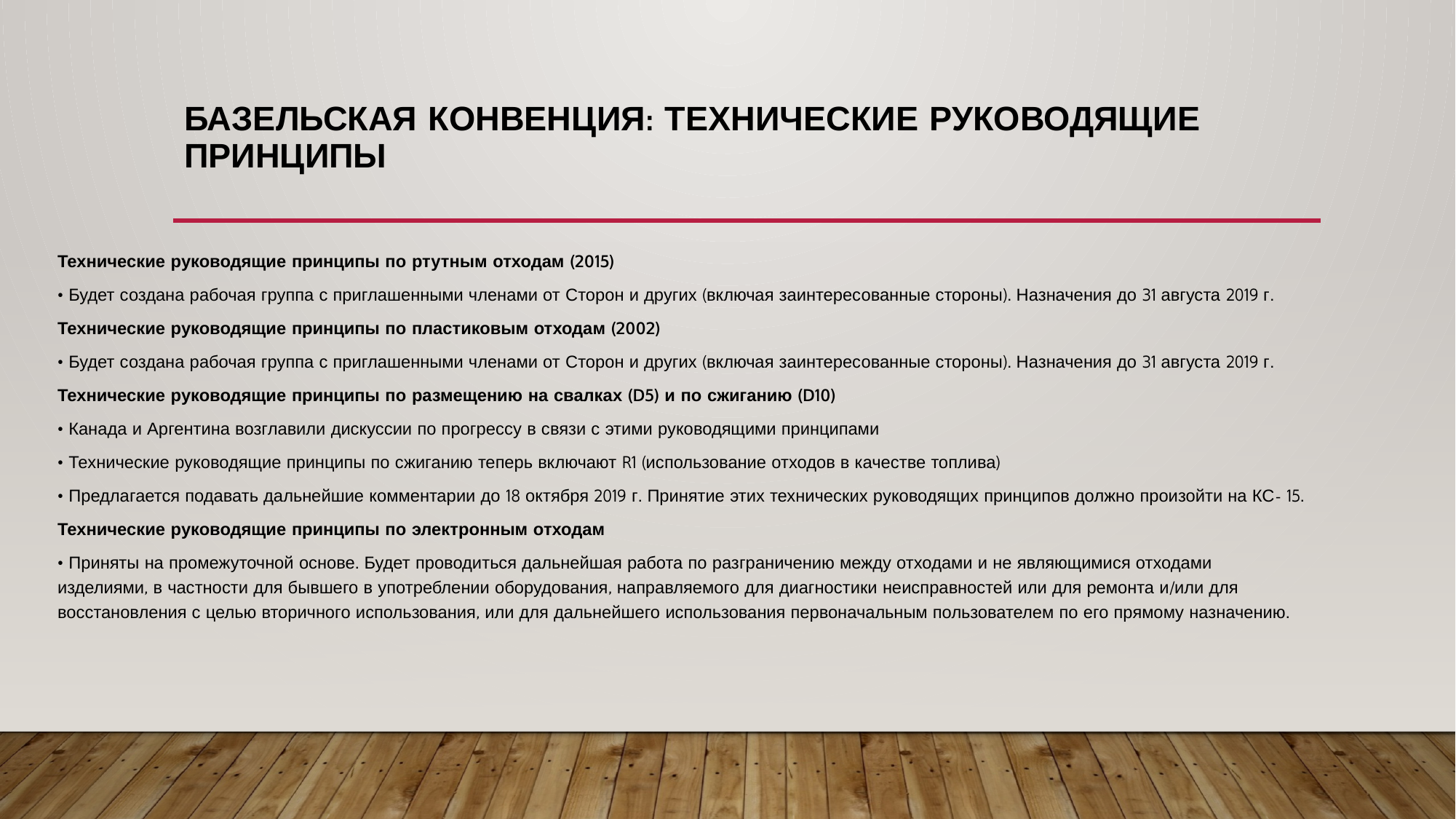

# Базельская конвенция: Технические руководящие принципы
Технические руководящие принципы по ртутным отходам (2015)
• Будет создана рабочая группа с приглашенными членами от Сторон и других (включая заинтересованные стороны). Назначения до 31 августа 2019 г.
Технические руководящие принципы по пластиковым отходам (2002)
• Будет создана рабочая группа с приглашенными членами от Сторон и других (включая заинтересованные стороны). Назначения до 31 августа 2019 г.
Технические руководящие принципы по размещению на свалках (D5) и по сжиганию (D10)
• Канада и Аргентина возглавили дискуссии по прогрессу в связи с этими руководящими принципами
• Технические руководящие принципы по сжиганию теперь включают R1 (использование отходов в качестве топлива)
• Предлагается подавать дальнейшие комментарии до 18 октября 2019 г. Принятие этих технических руководящих принципов должно произойти на КС- 15.
Технические руководящие принципы по электронным отходам
• Приняты на промежуточной основе. Будет проводиться дальнейшая работа по разграничению между отходами и не являющимися отходами изделиями, в частности для бывшего в употреблении оборудования, направляемого для диагностики неисправностей или для ремонта и/или для восстановления с целью вторичного использования, или для дальнейшего использования первоначальным пользователем по его прямому назначению.